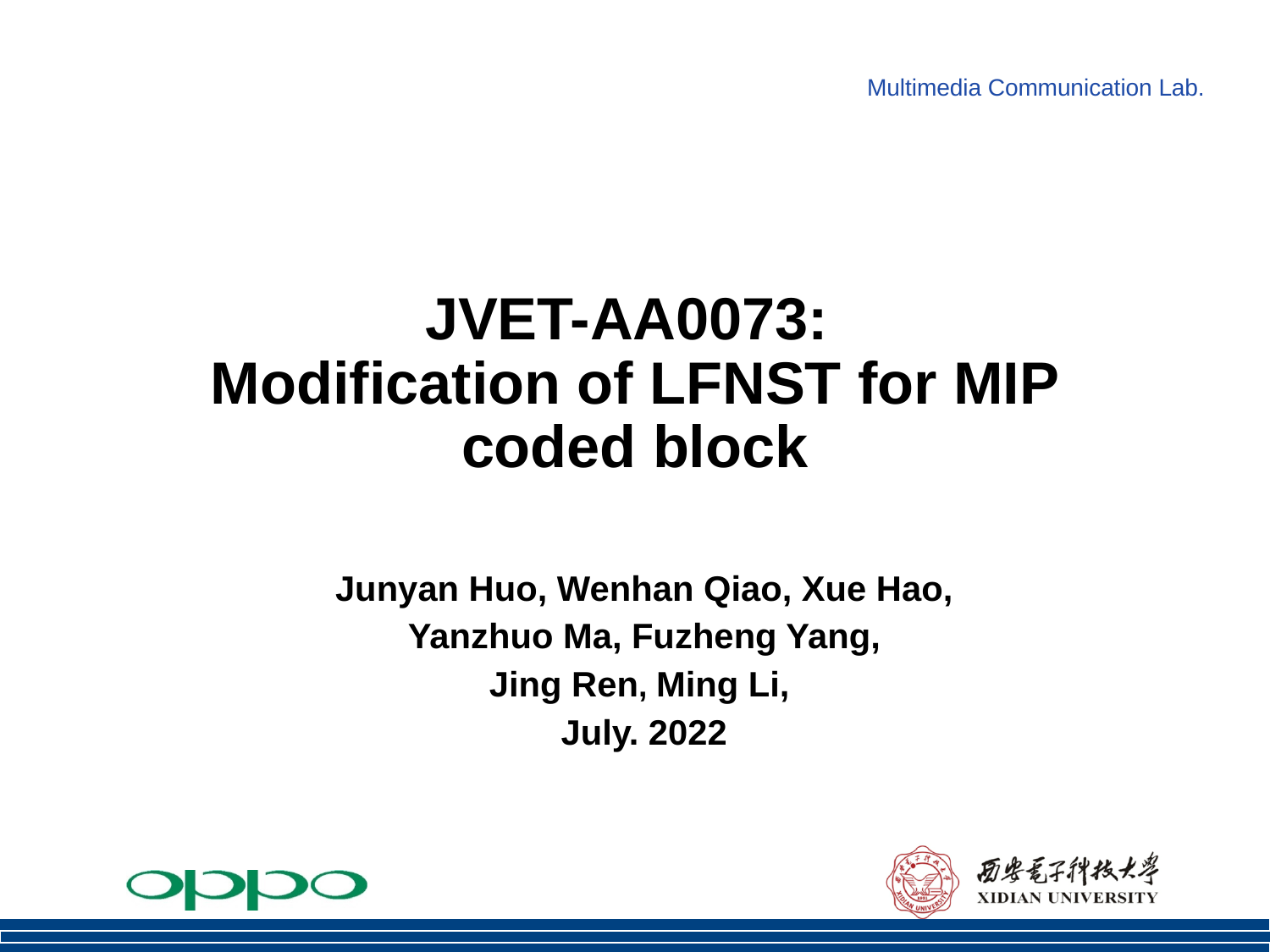

# JVET-AA0073: Modification of LFNST for MIP coded block
Junyan Huo, Wenhan Qiao, Xue Hao,
Yanzhuo Ma, Fuzheng Yang,
Jing Ren, Ming Li,
July. 2022